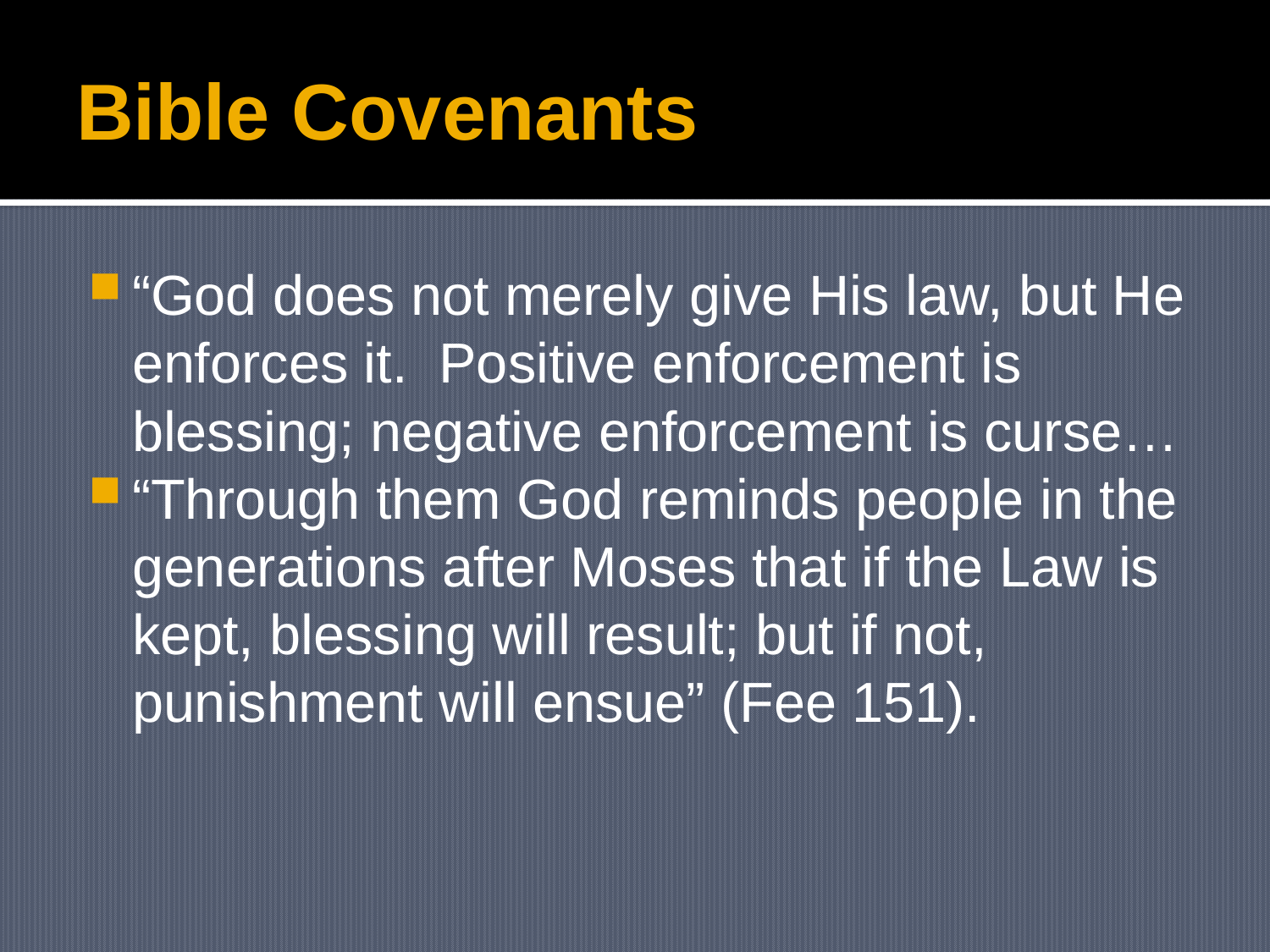

# Bible Covenants
“God does not merely give His law, but He enforces it.  Positive enforcement is blessing; negative enforcement is curse…
“Through them God reminds people in the generations after Moses that if the Law is kept, blessing will result; but if not, punishment will ensue” (Fee 151).